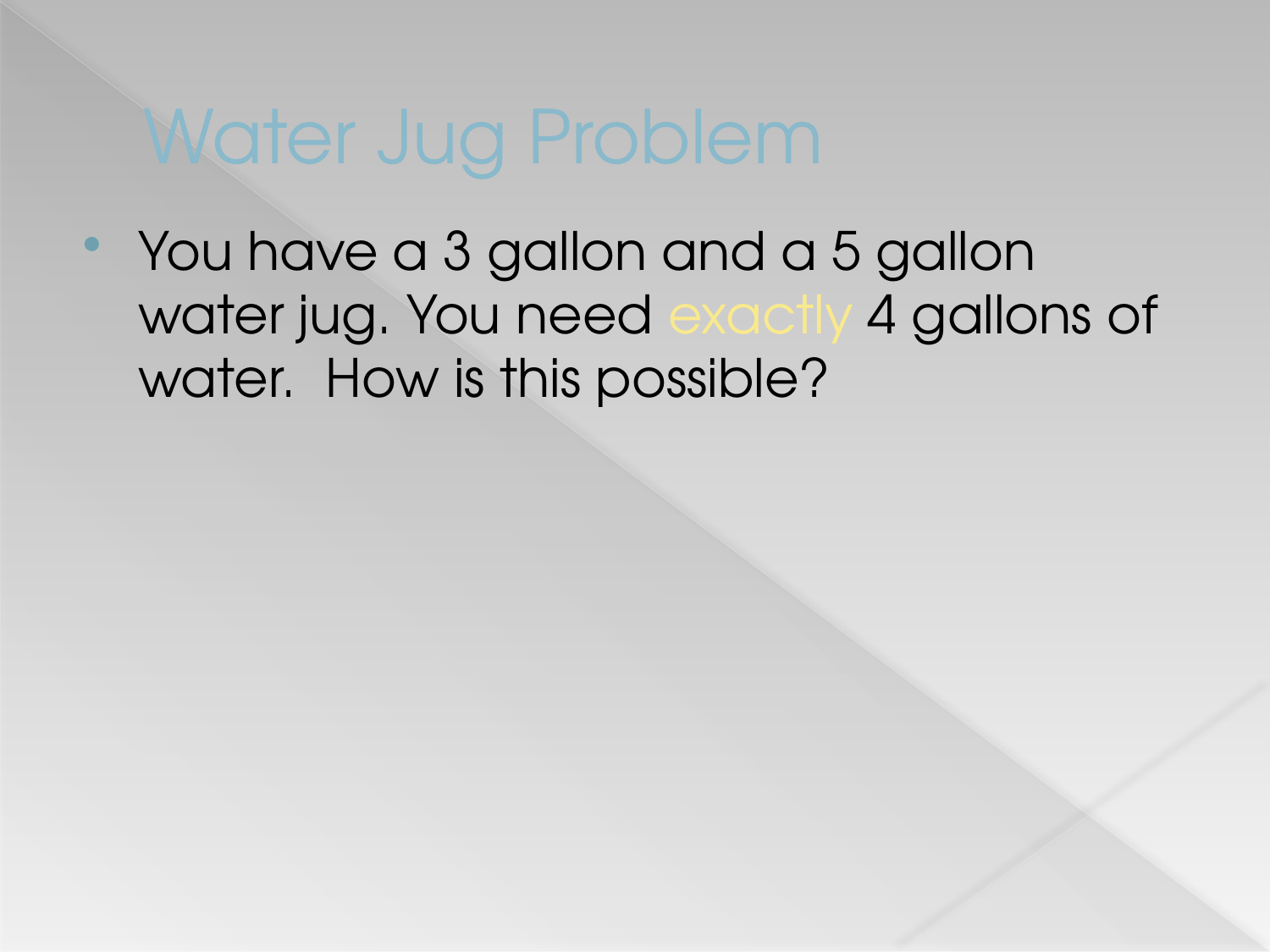

# Water Jug Problem
You have a 3 gallon and a 5 gallon water jug. You need exactly 4 gallons of water.  How is this possible?